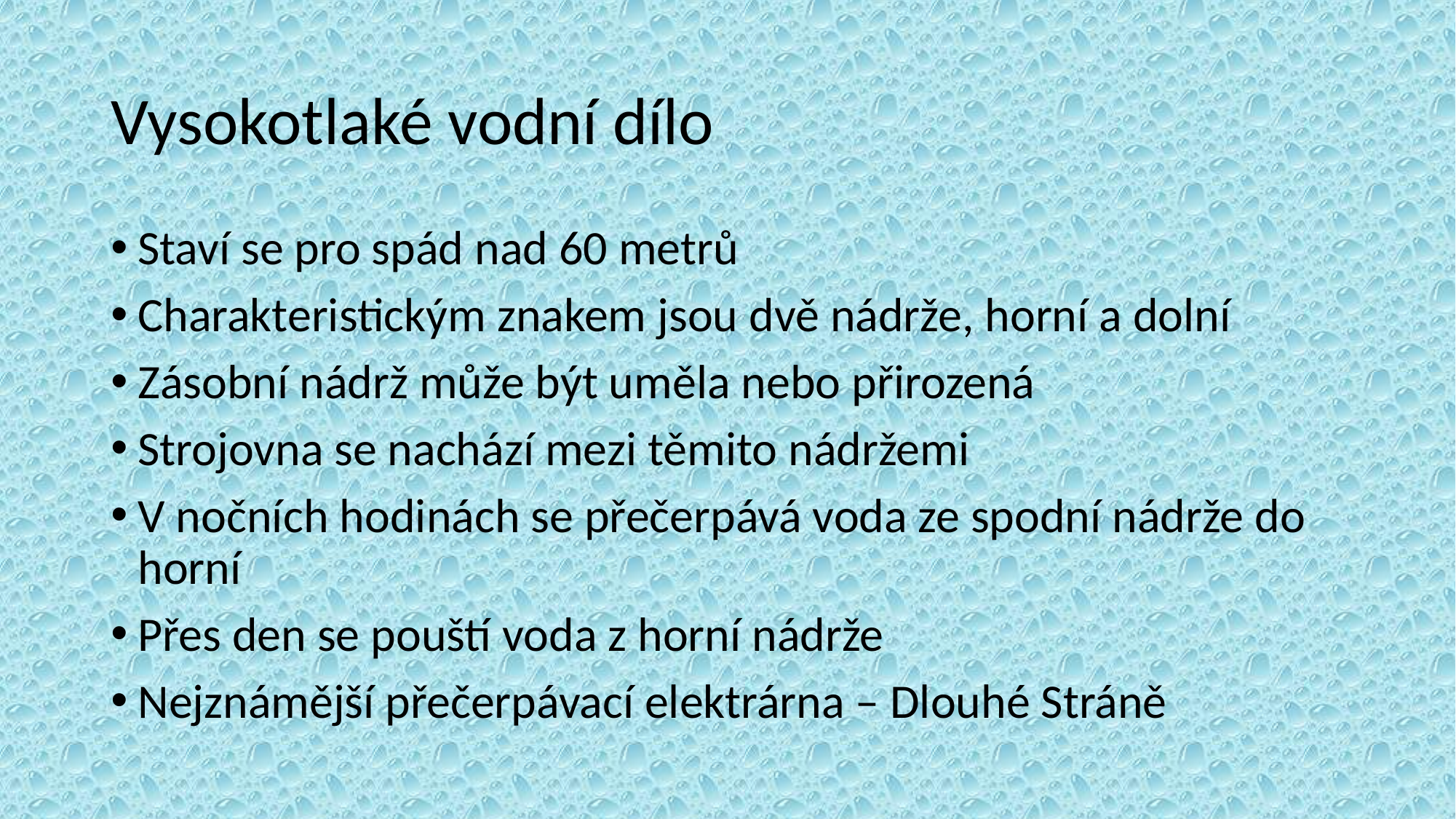

# Vysokotlaké vodní dílo
Staví se pro spád nad 60 metrů
Charakteristickým znakem jsou dvě nádrže, horní a dolní
Zásobní nádrž může být uměla nebo přirozená
Strojovna se nachází mezi těmito nádržemi
V nočních hodinách se přečerpává voda ze spodní nádrže do horní
Přes den se pouští voda z horní nádrže
Nejznámější přečerpávací elektrárna – Dlouhé Stráně